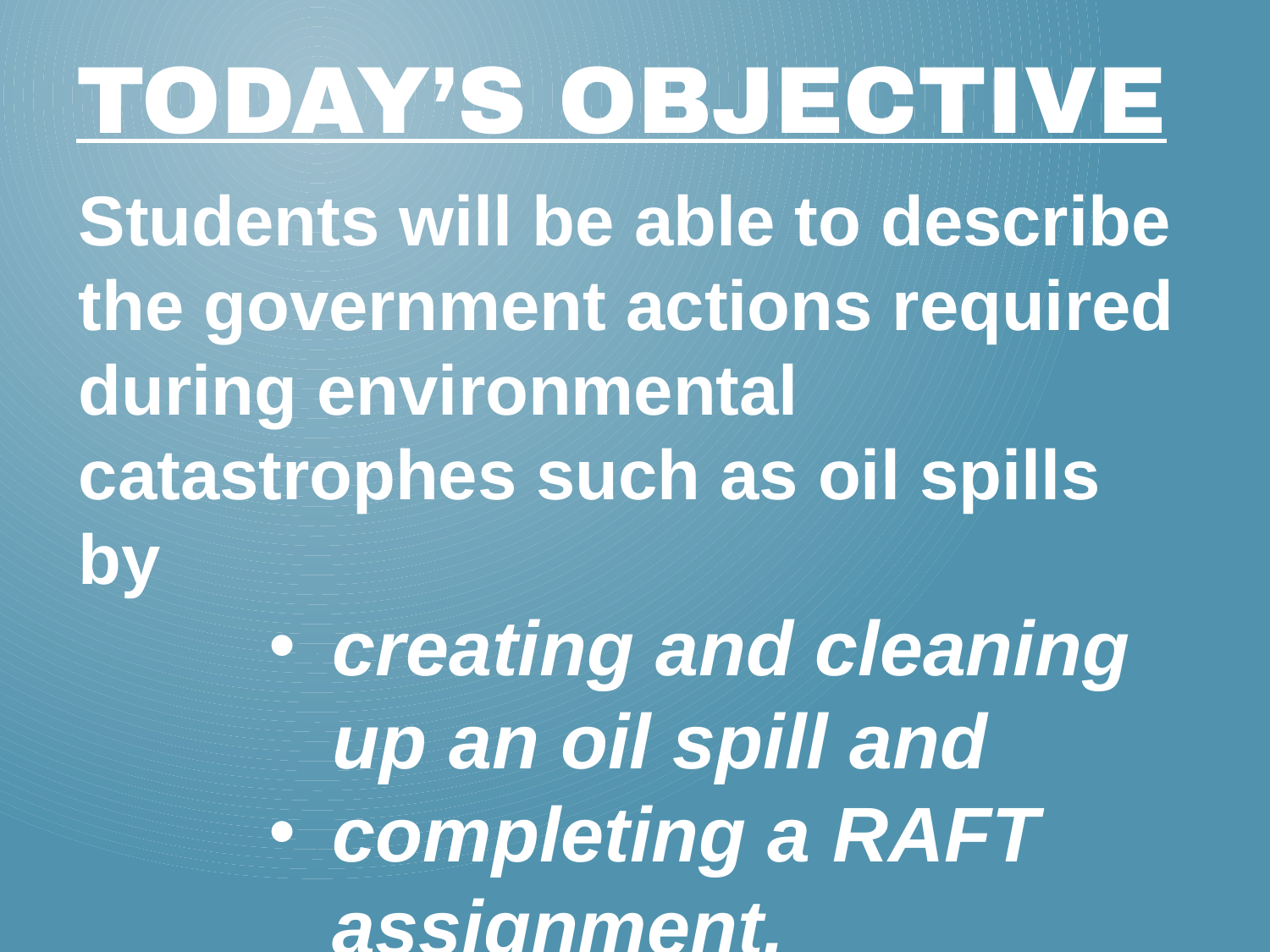

# Today’s Objective
Students will be able to describe the government actions required during environmental catastrophes such as oil spills by
creating and cleaning up an oil spill and
completing a RAFT assignment.